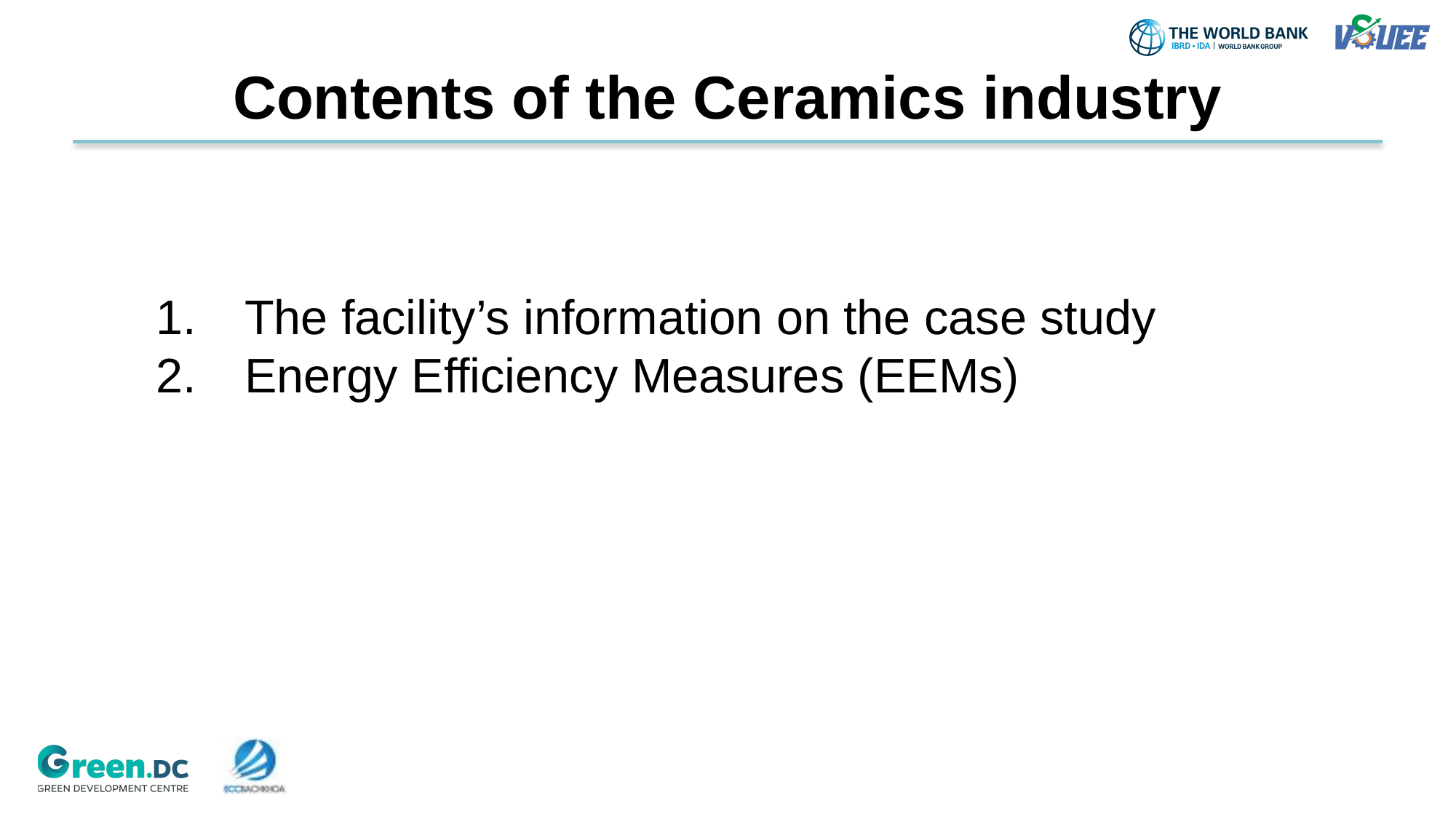

# Contents of the Ceramics industry
The facility’s information on the case study
Energy Efficiency Measures (EEMs)